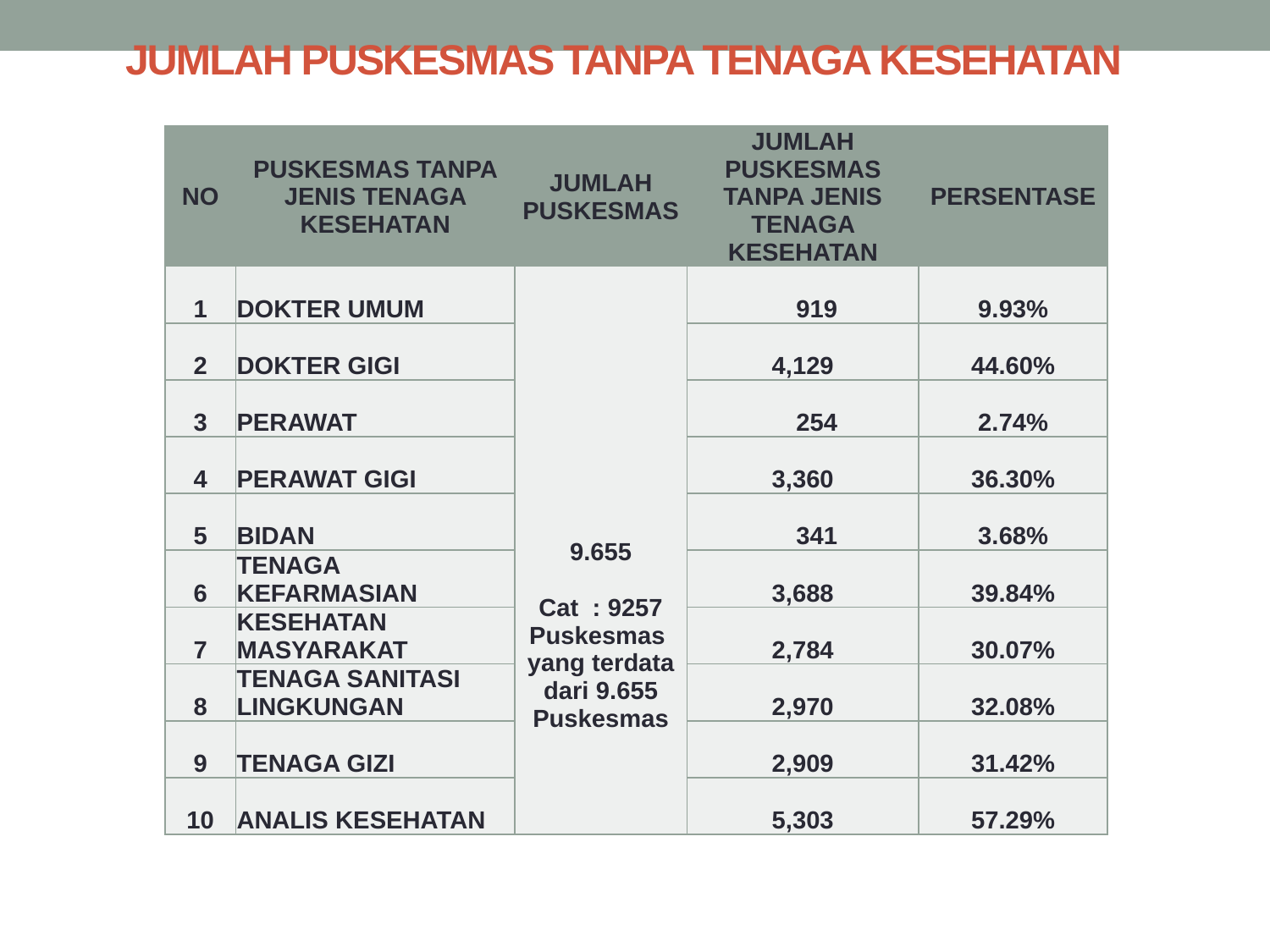

# JUMLAH PUSKESMAS TANPA TENAGA KESEHATAN
| NO | PUSKESMAS TANPA JENIS TENAGA KESEHATAN | JUMLAH PUSKESMAS | JUMLAH PUSKESMAS TANPA JENIS TENAGA KESEHATAN | PERSENTASE |
| --- | --- | --- | --- | --- |
| 1 | DOKTER UMUM | 9.655 Cat : 9257 Puskesmas yang terdata dari 9.655 Puskesmas | 919 | 9.93% |
| 2 | DOKTER GIGI |  | 4,129 | 44.60% |
| 3 | PERAWAT |  | 254 | 2.74% |
| 4 | PERAWAT GIGI |  | 3,360 | 36.30% |
| 5 | BIDAN |  | 341 | 3.68% |
| 6 | TENAGA KEFARMASIAN |  | 3,688 | 39.84% |
| 7 | KESEHATAN MASYARAKAT |  | 2,784 | 30.07% |
| 8 | TENAGA SANITASI LINGKUNGAN |  | 2,970 | 32.08% |
| 9 | TENAGA GIZI |  | 2,909 | 31.42% |
| 10 | ANALIS KESEHATAN |  | 5,303 | 57.29% |